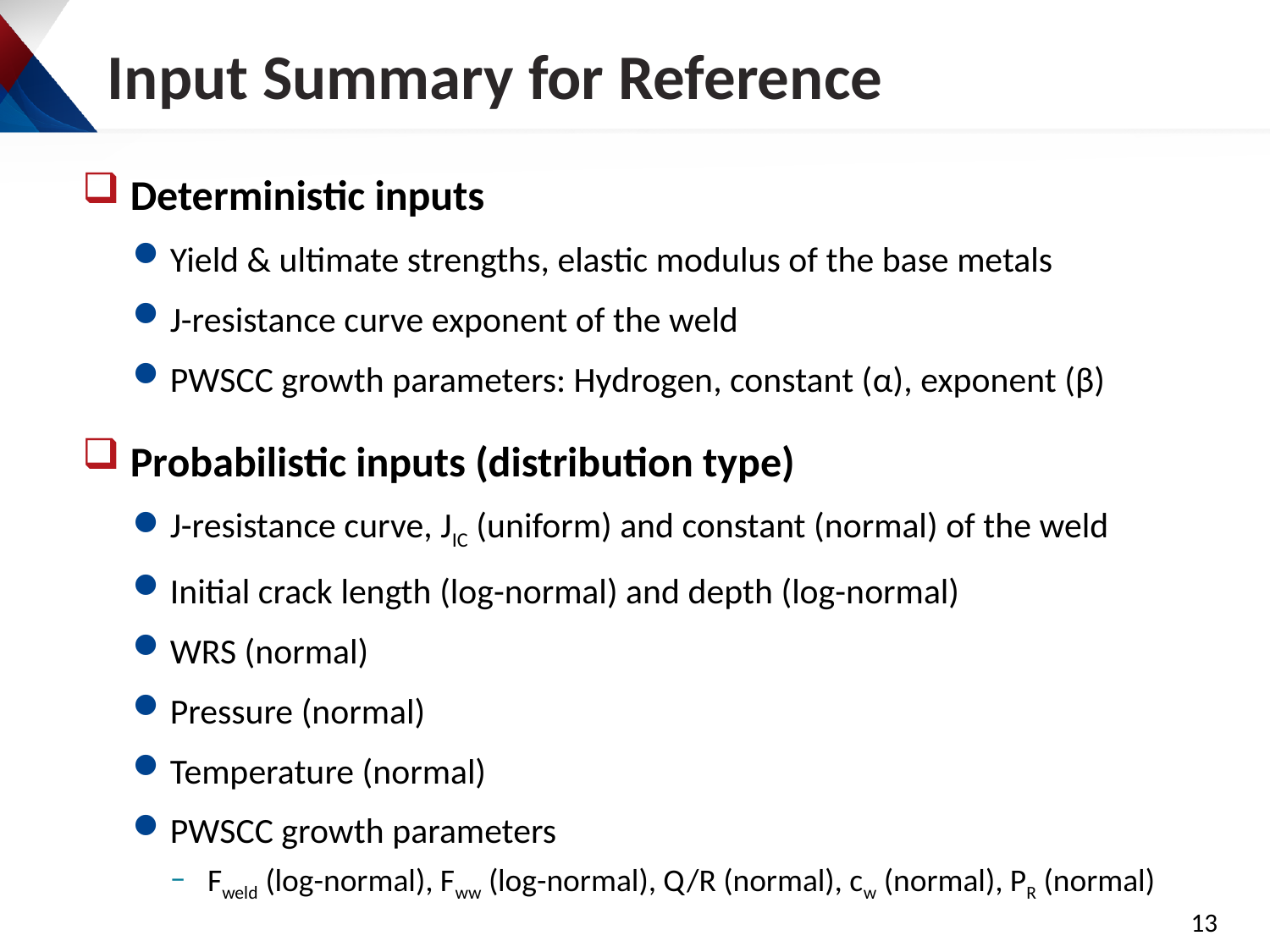

# Input Summary for Reference
Deterministic inputs
Yield & ultimate strengths, elastic modulus of the base metals
J-resistance curve exponent of the weld
PWSCC growth parameters: Hydrogen, constant (α), exponent (β)
Probabilistic inputs (distribution type)
J-resistance curve, JIC (uniform) and constant (normal) of the weld
Initial crack length (log-normal) and depth (log-normal)
WRS (normal)
Pressure (normal)
Temperature (normal)
PWSCC growth parameters
Fweld (log-normal), Fww (log-normal), Q/R (normal), cw (normal), PR (normal)

13